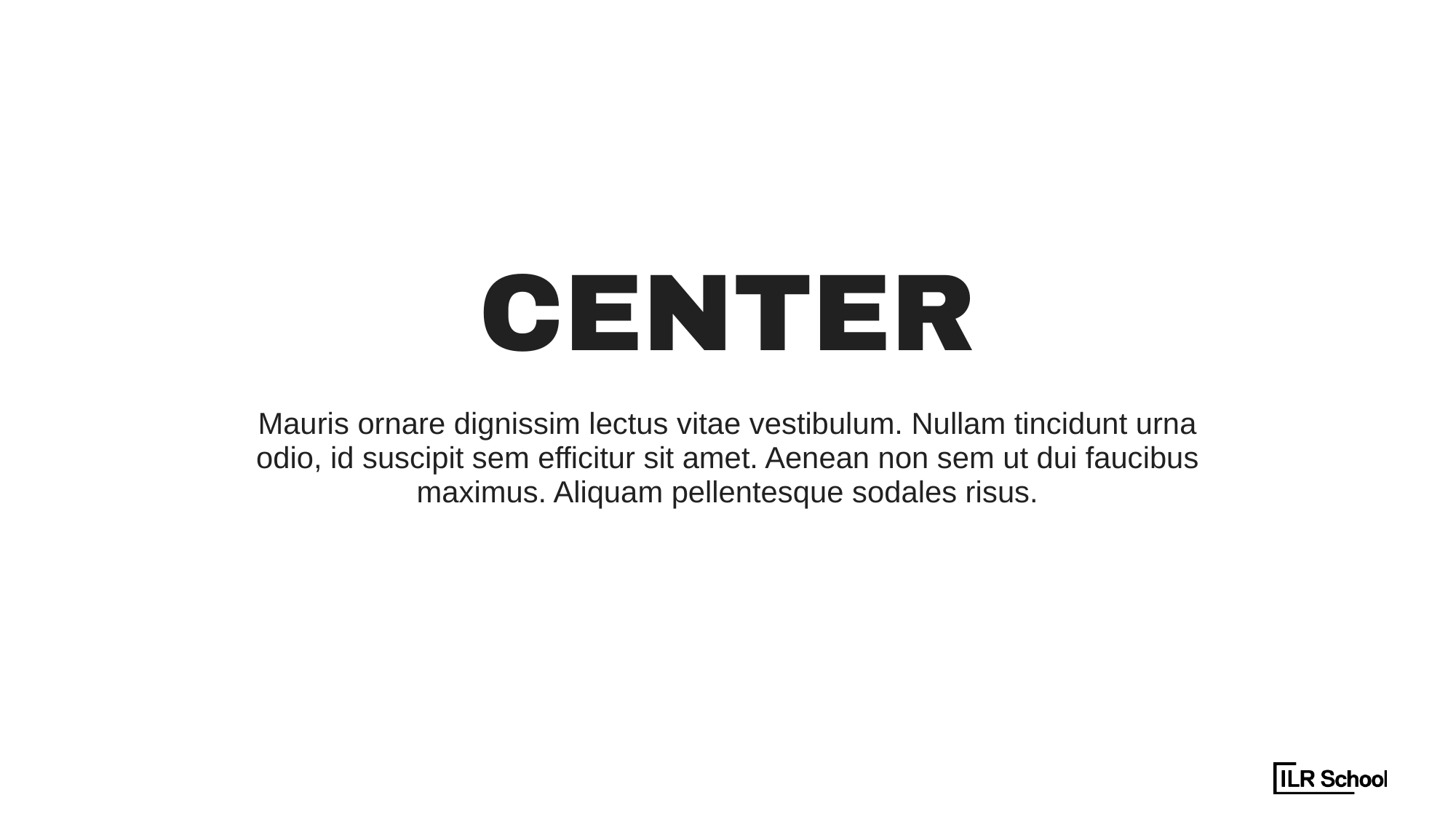

# Center
Mauris ornare dignissim lectus vitae vestibulum. Nullam tincidunt urna odio, id suscipit sem efficitur sit amet. Aenean non sem ut dui faucibus maximus. Aliquam pellentesque sodales risus.